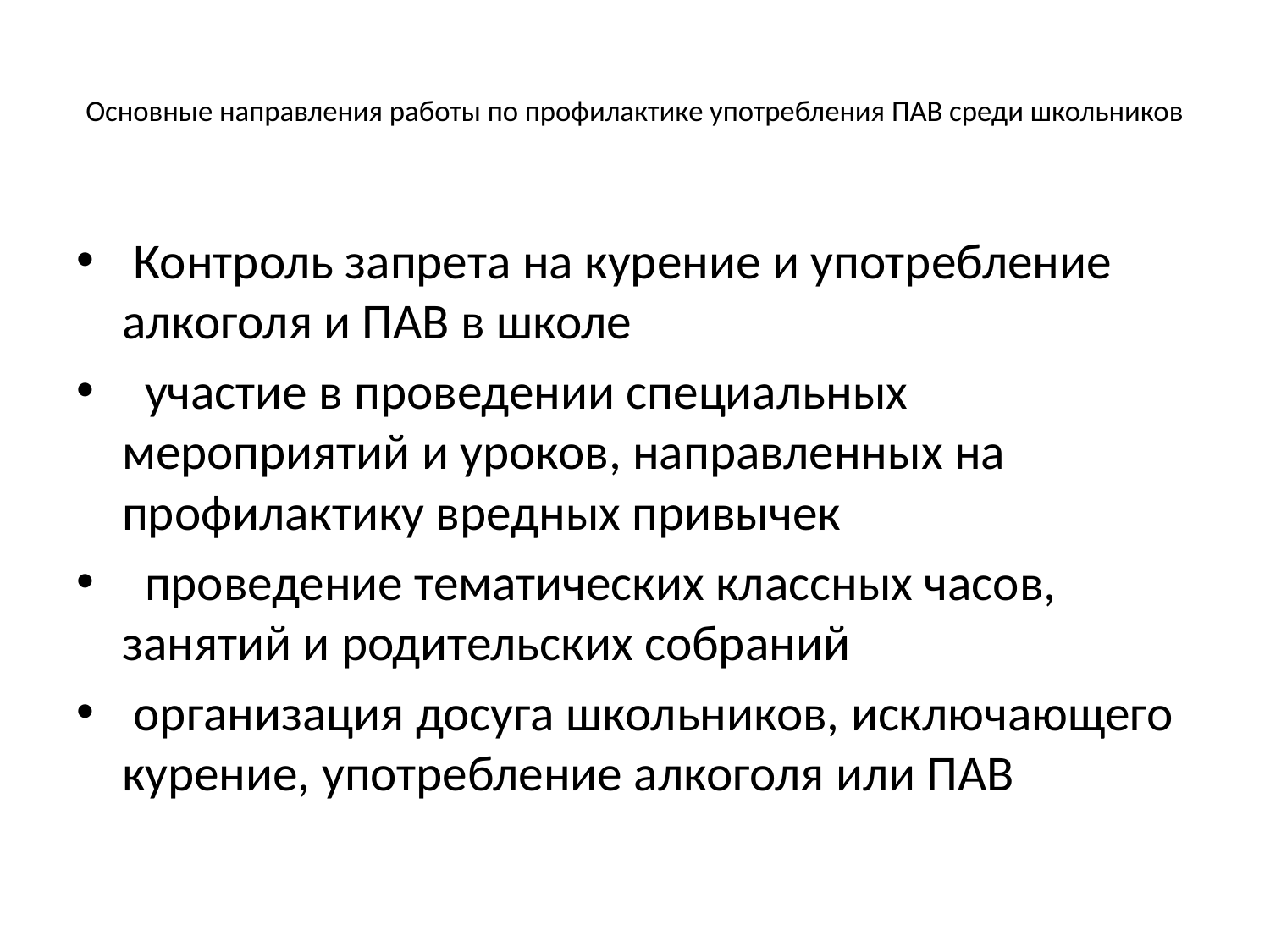

# Основные направления работы по профилактике употребления ПАВ среди школьников
 Контроль запрета на курение и употребление алкоголя и ПАВ в школе
  участие в проведении специальных мероприятий и уроков, направленных на профилактику вредных привычек
  проведение тематических классных часов, занятий и родительских собраний
 организация досуга школьников, исключающего курение, употребление алкоголя или ПАВ